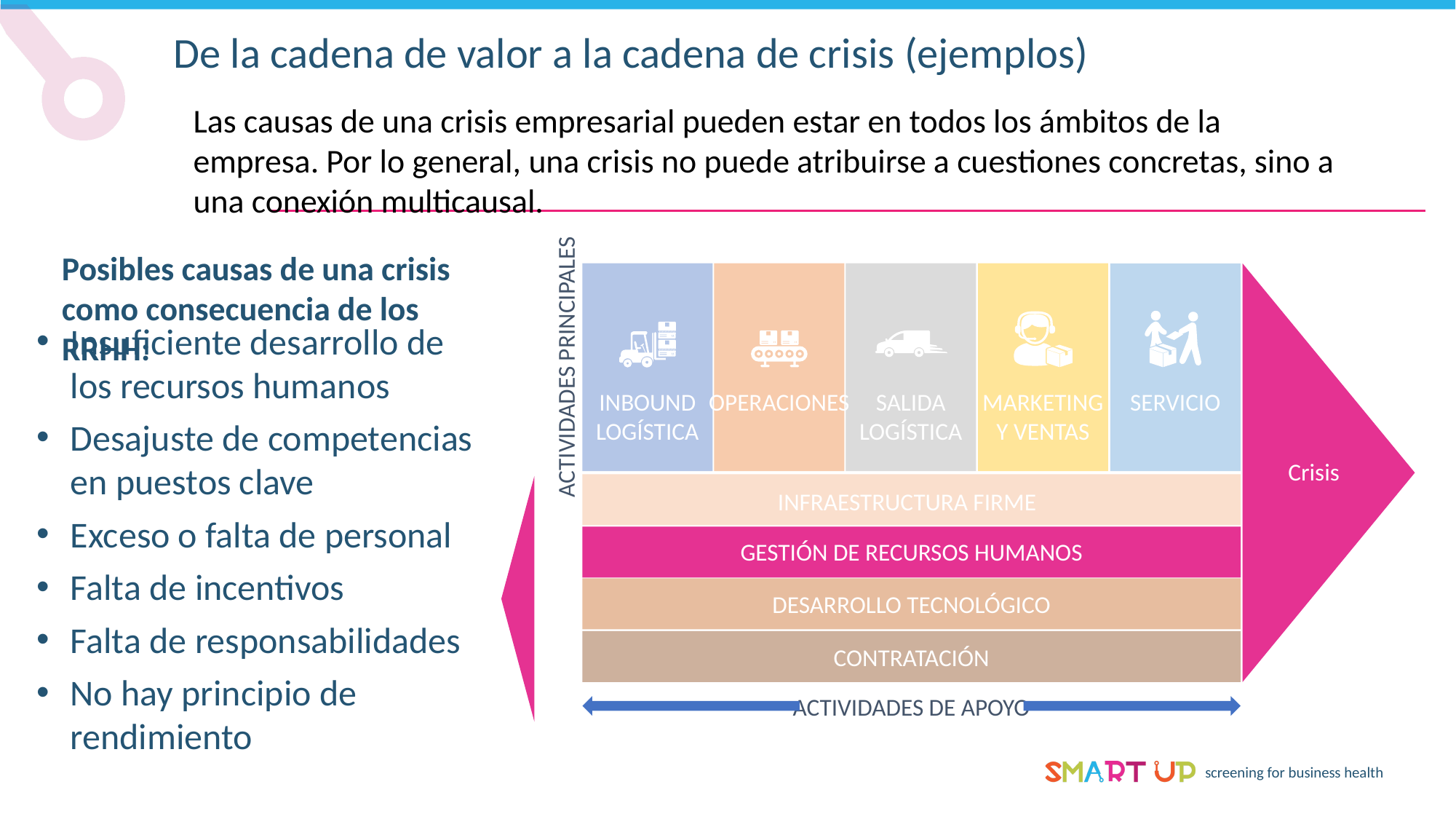

De la cadena de valor a la cadena de crisis (ejemplos)
Las causas de una crisis empresarial pueden estar en todos los ámbitos de la empresa. Por lo general, una crisis no puede atribuirse a cuestiones concretas, sino a una conexión multicausal.
Posibles causas de una crisis como consecuencia de los RRHH:

ACTIVIDADES PRINCIPALES
OPERACIONES
INBOUND
LOGÍSTICA
SALIDA
LOGÍSTICA
MARKETING
Y VENTAS
SERVICIO

Insuficiente desarrollo de los recursos humanos
Desajuste de competencias en puestos clave
Exceso o falta de personal
Falta de incentivos
Falta de responsabilidades
No hay principio de rendimiento
Crisis

INFRAESTRUCTURA FIRME
INFRAESTRUCTURA FIRME

GESTIÓN DE RECURSOS HUMANOS

DESARROLLO TECNOLÓGICO

CONTRATACIÓN
ACTIVIDADES DE APOYO